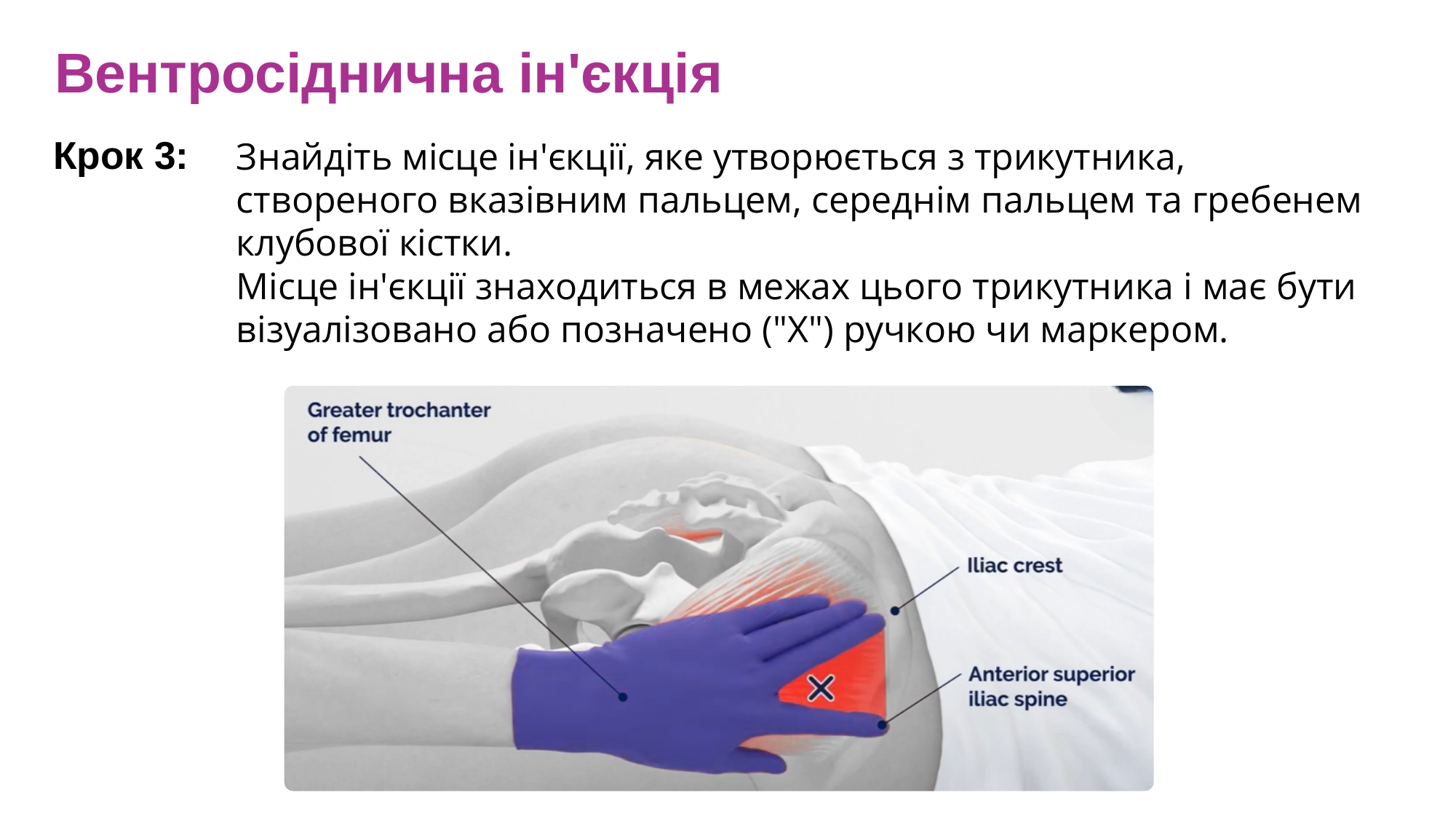

Вентросіднична ін'єкція
Крок 3:
Знайдіть місце ін'єкції, яке утворюється з трикутника, створеного вказівним пальцем, середнім пальцем та гребенем клубової кістки.
Місце ін'єкції знаходиться в межах цього трикутника і має бути візуалізовано або позначено ("X") ручкою чи маркером.